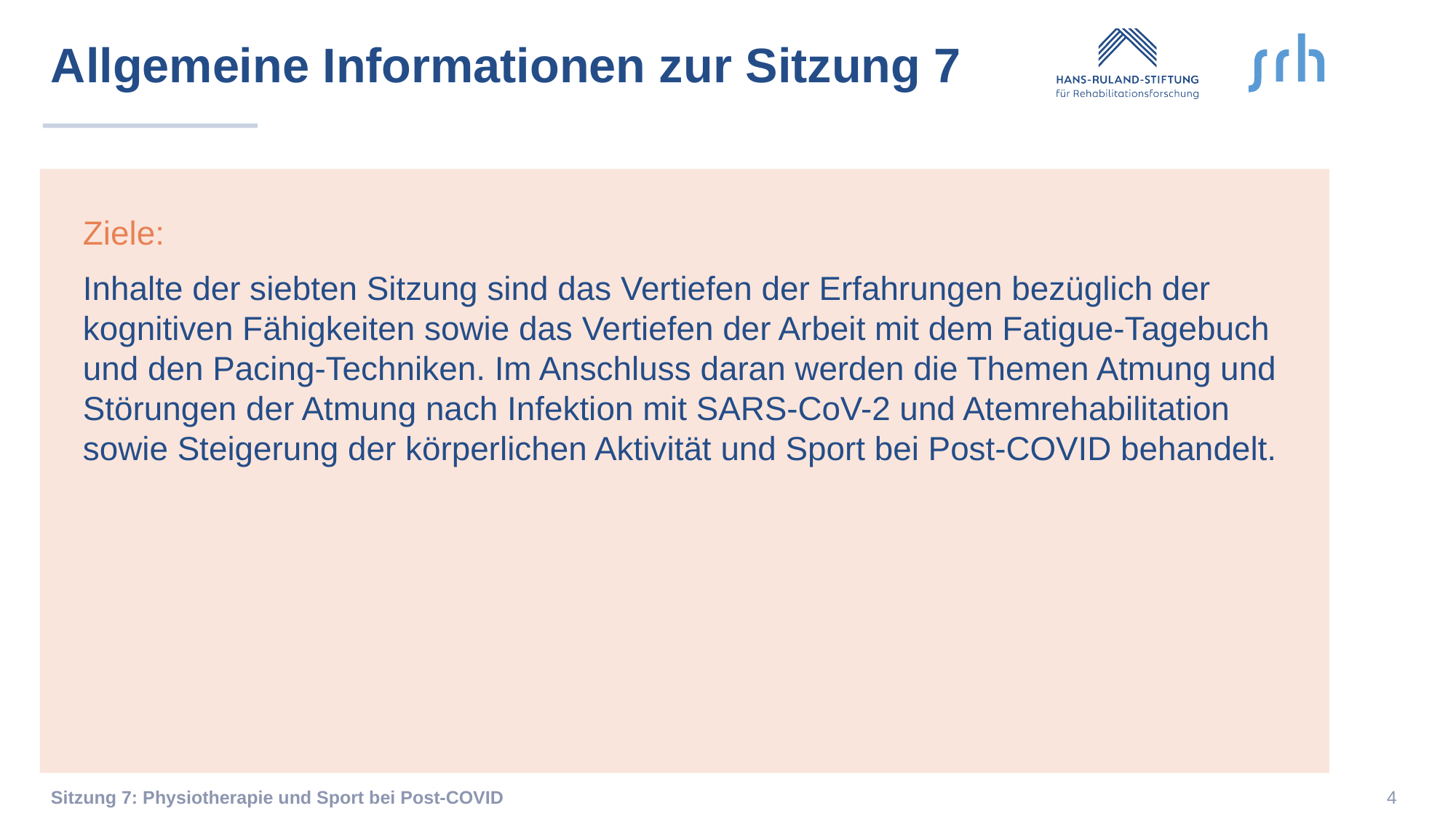

# Allgemeine Informationen zur Sitzung 7
Ziele:
Inhalte der siebten Sitzung sind das Vertiefen der Erfahrungen bezüglich der kognitiven Fähigkeiten sowie das Vertiefen der Arbeit mit dem Fatigue-Tagebuch und den Pacing-Techniken. Im Anschluss daran werden die Themen Atmung und Störungen der Atmung nach Infektion mit SARS-CoV-2 und Atemrehabilitation sowie Steigerung der körperlichen Aktivität und Sport bei Post-COVID behandelt.
Sitzung 7: Physiotherapie und Sport bei Post-COVID
4